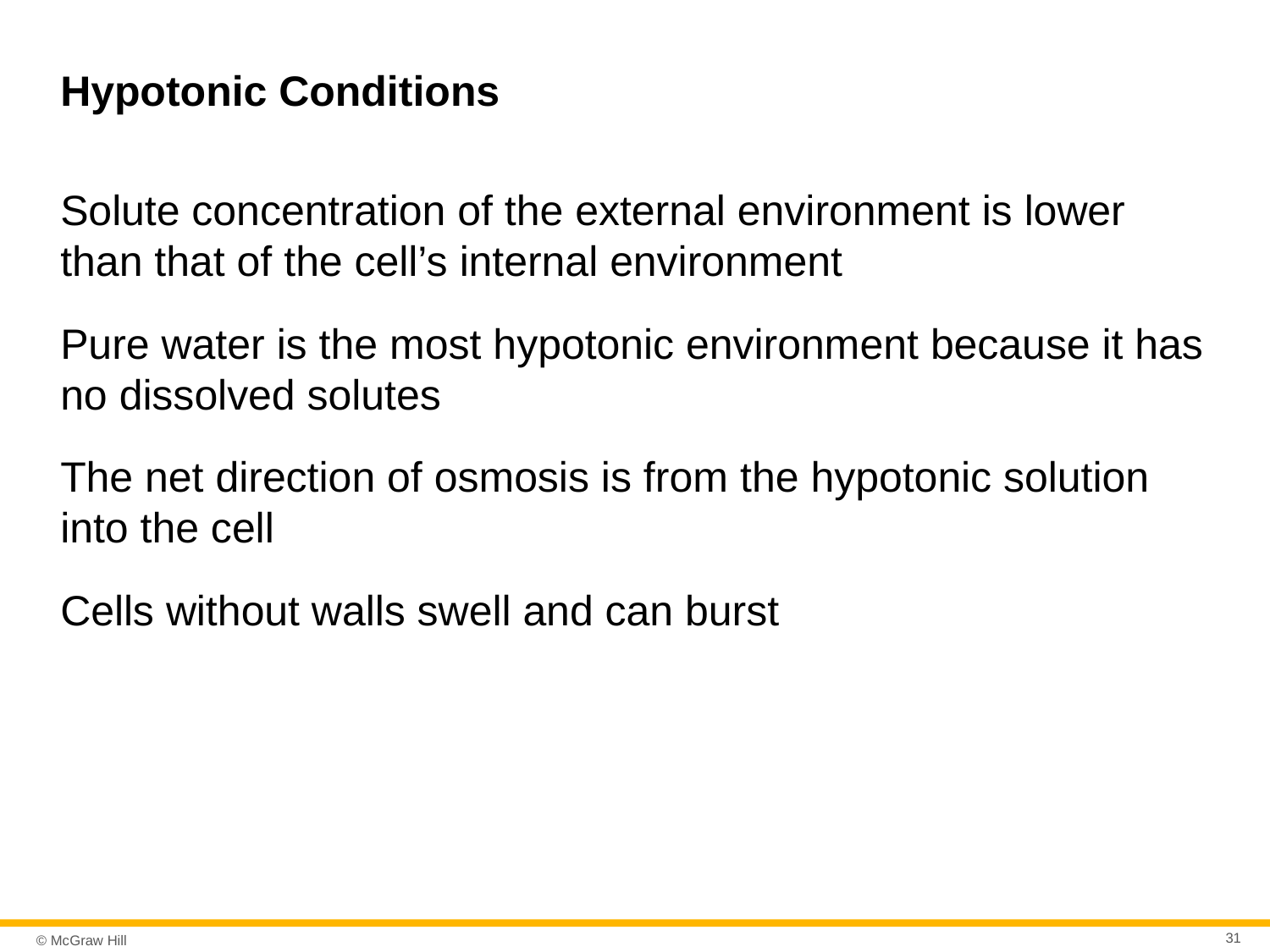

# Hypotonic Conditions
Solute concentration of the external environment is lower than that of the cell’s internal environment
Pure water is the most hypotonic environment because it has no dissolved solutes
The net direction of osmosis is from the hypotonic solution into the cell
Cells without walls swell and can burst